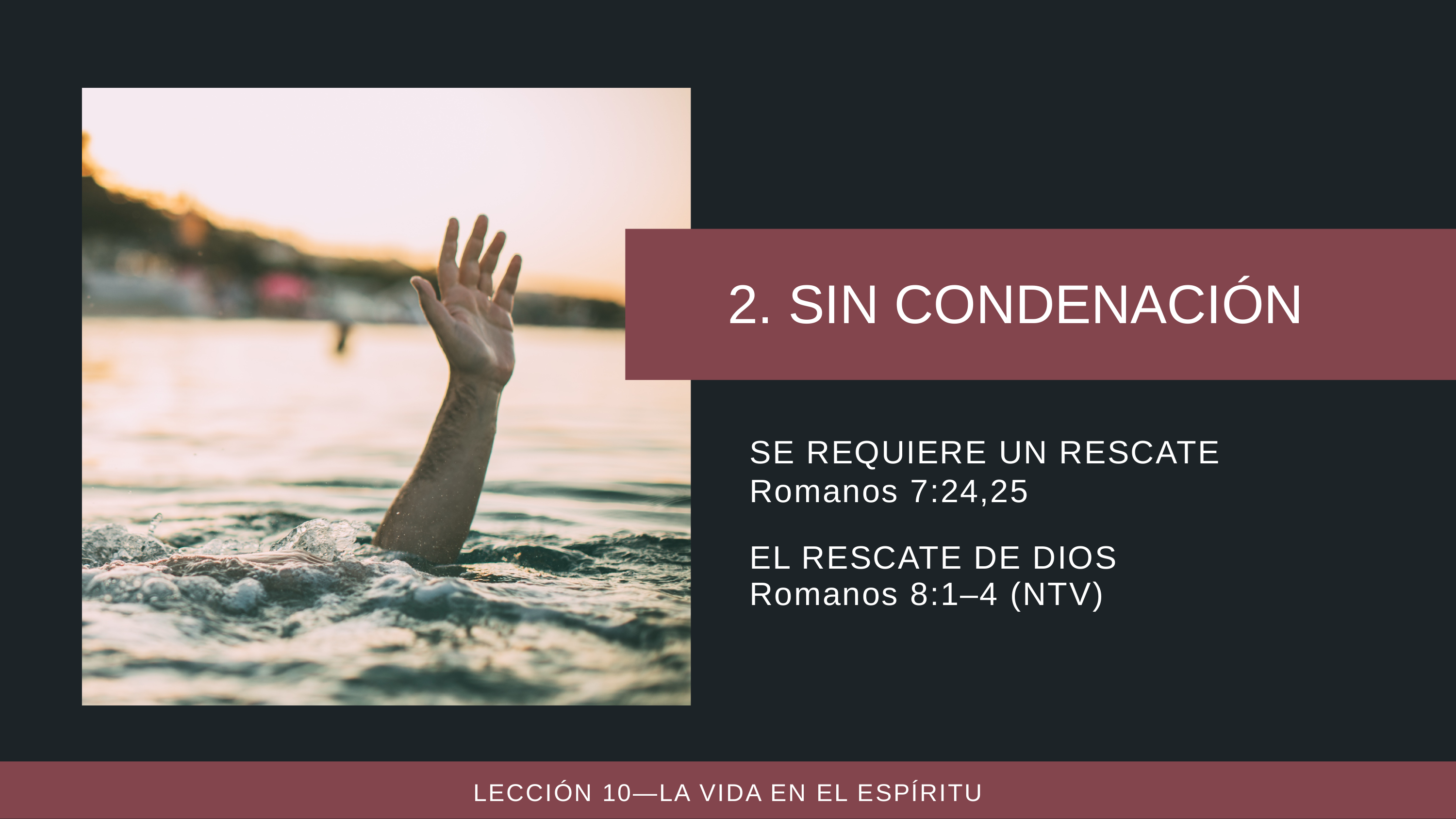

SE REQUIERE UN RESCATE
Romanos 7:24,25
EL RESCATE DE DIOS
Romanos 8:1–4 (NTV)